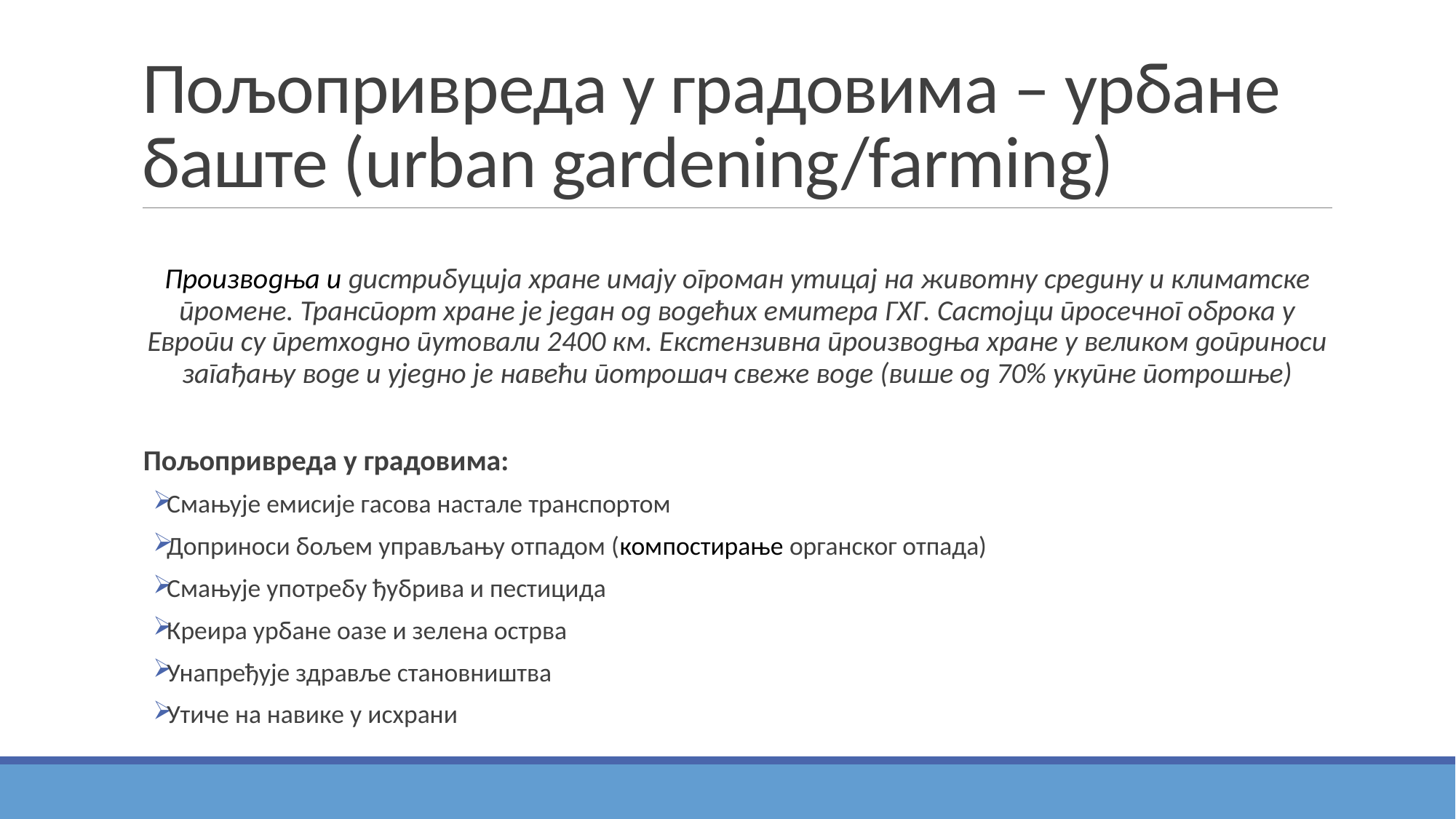

# Пољопривреда у градовима – урбане баште (urban gardening/farming)

Производња и дистрибуција хране имају огроман утицај на животну средину и климатске промене. Транспорт хране је један од водећих емитера ГХГ. Састојци просечног оброка у Европи су претходно путовали 2400 км. Екстензивна производња хране у великом доприноси загађању воде и уједно је навећи потрошач свеже воде (више од 70% укупне потрошње)

Пољопривреда у градовима:
Смањује емисије гасова настале транспортом
Доприноси бољем управљању отпадом (компостирање органског отпада)
Смањује употребу ђубрива и пестицида
Креира урбане оазе и зелена острва
Унапређује здравље становништва
Утиче на навике у исхрани